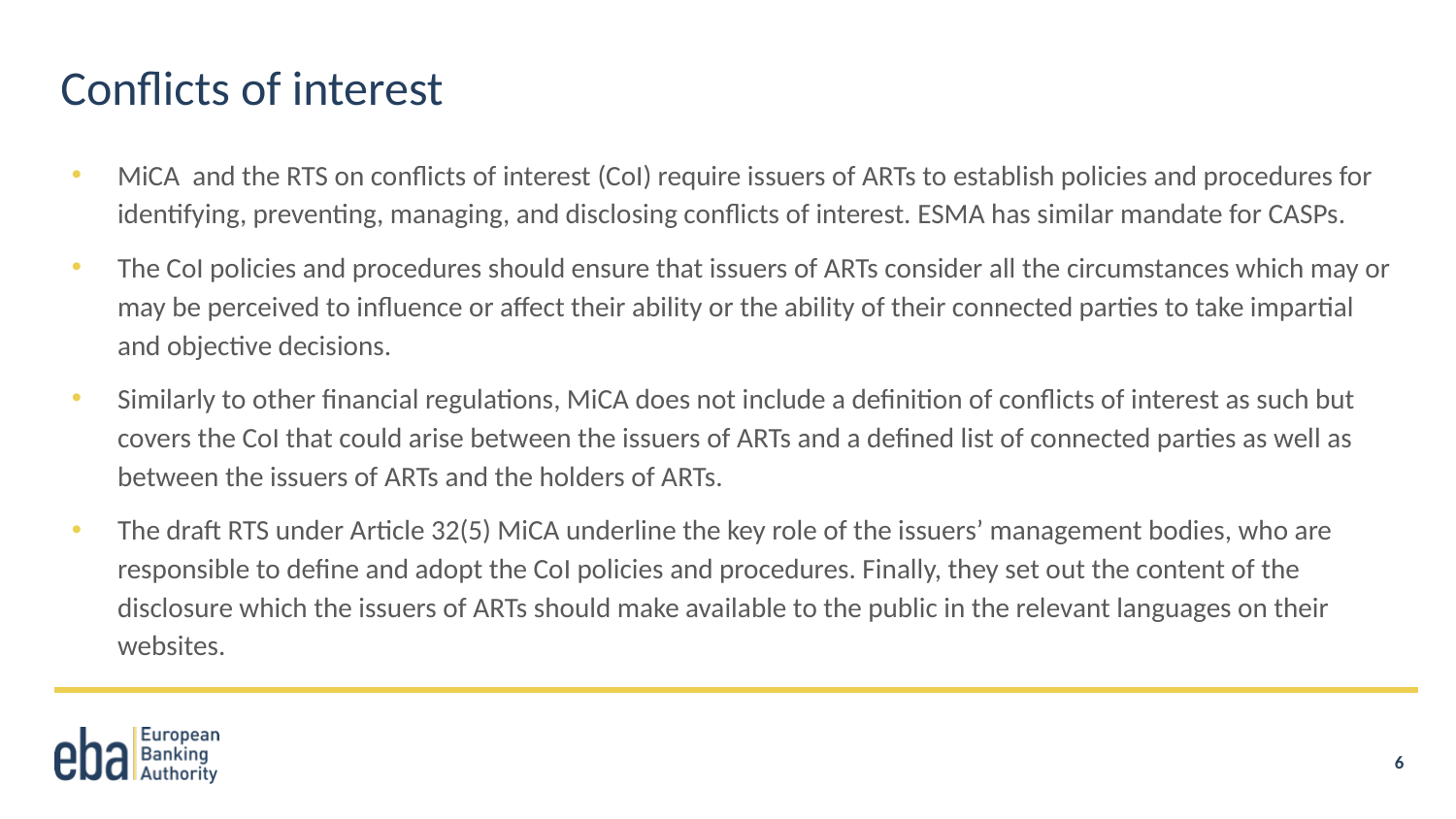

# Conflicts of interest
MiCA  and the RTS on conflicts of interest (CoI) require issuers of ARTs to establish policies and procedures for identifying, preventing, managing, and disclosing conflicts of interest. ESMA has similar mandate for CASPs.
The CoI policies and procedures should ensure that issuers of ARTs consider all the circumstances which may or may be perceived to influence or affect their ability or the ability of their connected parties to take impartial and objective decisions.
Similarly to other financial regulations, MiCA does not include a definition of conflicts of interest as such but covers the CoI that could arise between the issuers of ARTs and a defined list of connected parties as well as between the issuers of ARTs and the holders of ARTs.
The draft RTS under Article 32(5) MiCA underline the key role of the issuers’ management bodies, who are responsible to define and adopt the CoI policies and procedures. Finally, they set out the content of the disclosure which the issuers of ARTs should make available to the public in the relevant languages on their websites.

6